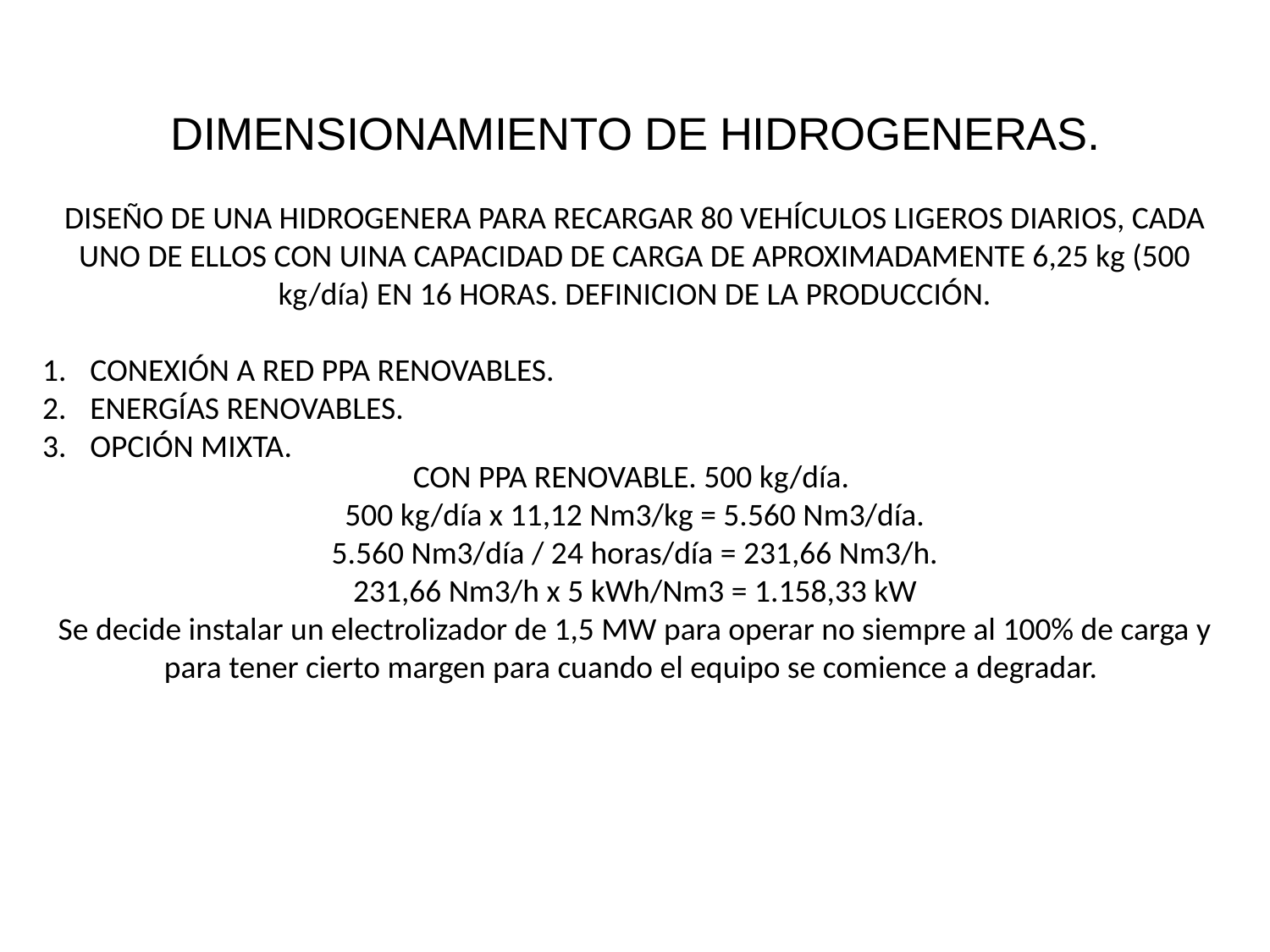

DIMENSIONAMIENTO DE HIDROGENERAS.
DISEÑO DE UNA HIDROGENERA PARA RECARGAR 80 VEHÍCULOS LIGEROS DIARIOS, CADA UNO DE ELLOS CON UINA CAPACIDAD DE CARGA DE APROXIMADAMENTE 6,25 kg (500 kg/día) EN 16 HORAS. DEFINICION DE LA PRODUCCIÓN.

CONEXIÓN A RED PPA RENOVABLES.
ENERGÍAS RENOVABLES.
OPCIÓN MIXTA.
CON PPA RENOVABLE. 500 kg/día.
500 kg/día x 11,12 Nm3/kg = 5.560 Nm3/día.
5.560 Nm3/día / 24 horas/día = 231,66 Nm3/h.
231,66 Nm3/h x 5 kWh/Nm3 = 1.158,33 kW
Se decide instalar un electrolizador de 1,5 MW para operar no siempre al 100% de carga y para tener cierto margen para cuando el equipo se comience a degradar.